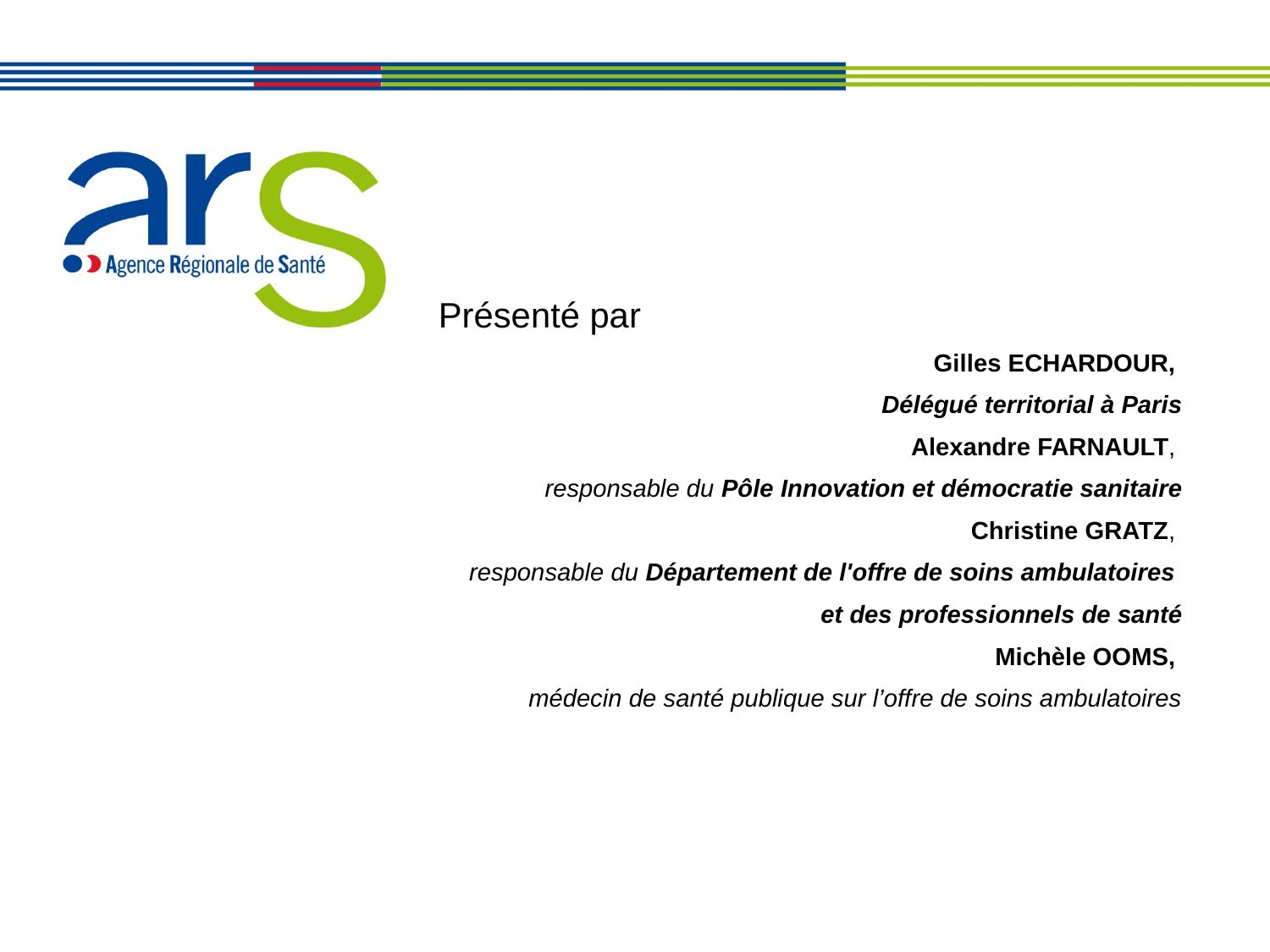

Présenté par
Gilles ECHARDOUR,
Délégué territorial à Paris
Alexandre FARNAULT,
responsable du Pôle Innovation et démocratie sanitaire
Christine GRATZ,
responsable du Département de l'offre de soins ambulatoires
et des professionnels de santé
Michèle OOMS,
médecin de santé publique sur l’offre de soins ambulatoires